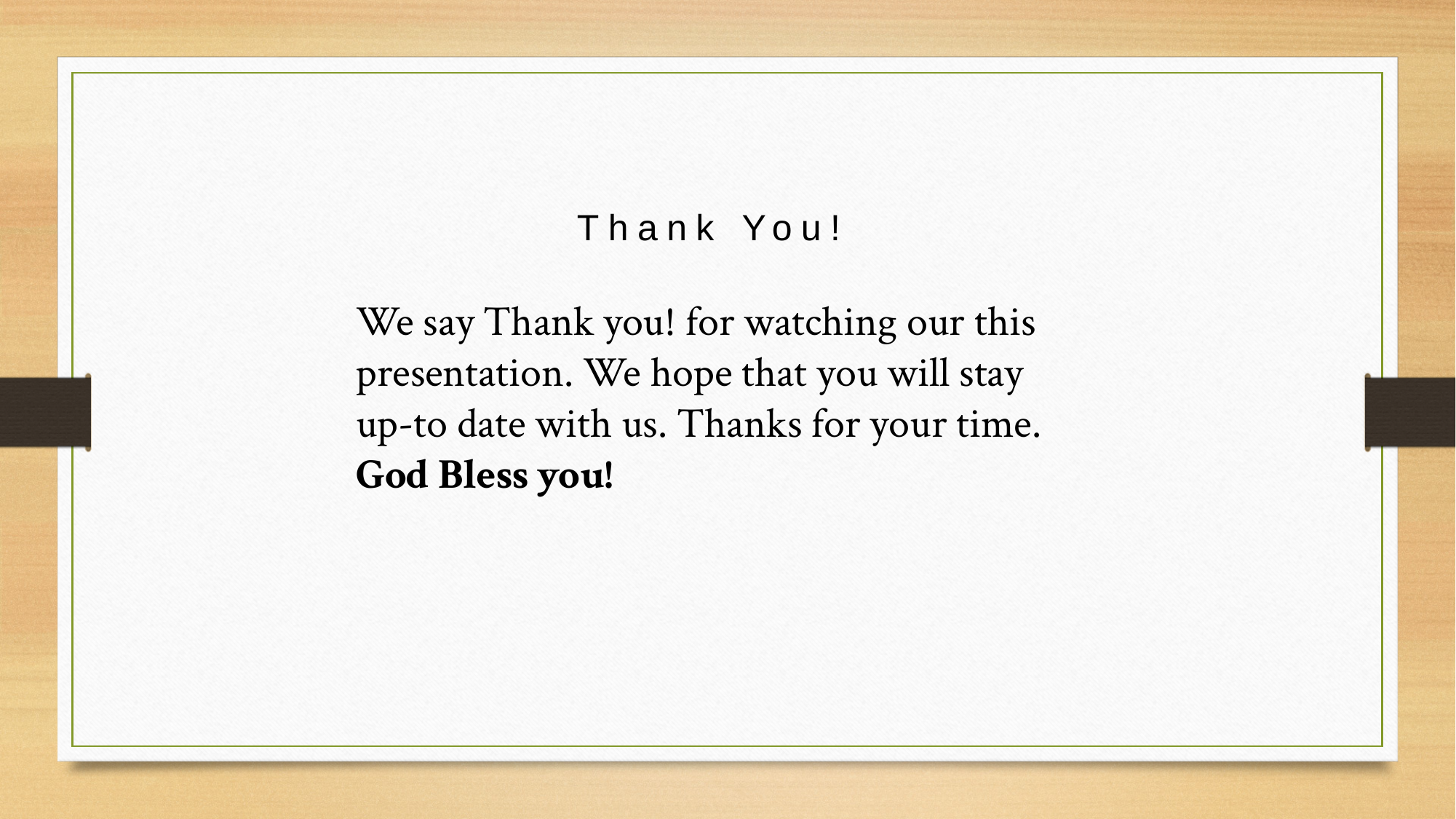

Thank You!
We say Thank you! for watching our this presentation. We hope that you will stay up-to date with us. Thanks for your time.
God Bless you!